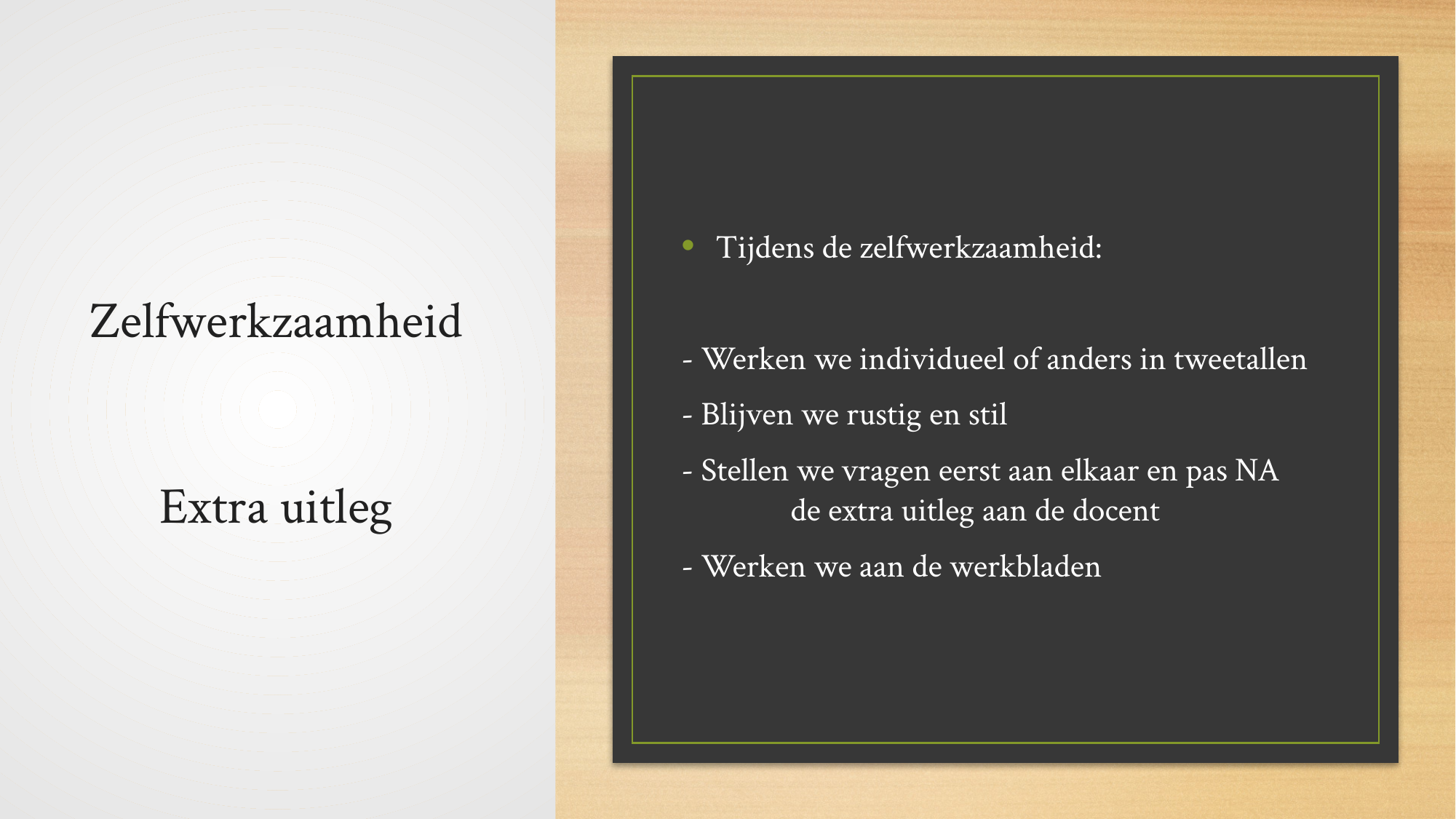

# Zelfwerkzaamheid Extra uitleg

Tijdens de zelfwerkzaamheid:

- Werken we individueel of anders in tweetallen
- Blijven we rustig en stil
- Stellen we vragen eerst aan elkaar en pas NA 	de extra uitleg aan de docent
- Werken we aan de werkbladen